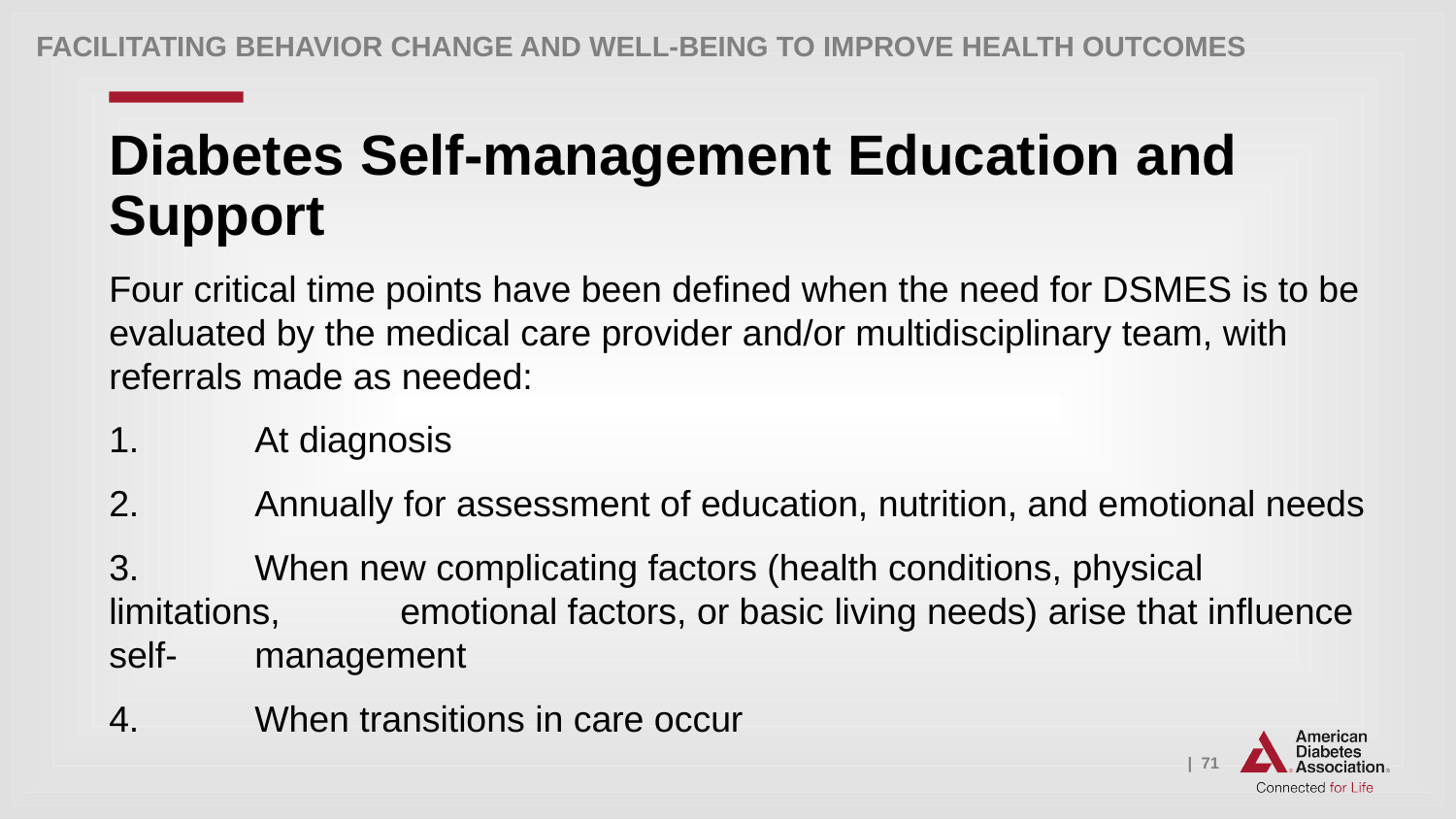

Facilitating Behavior Change and Well-being to Improve Health Outcomes
# Diabetes Self-management Education and Support
Four critical time points have been defined when the need for DSMES is to be evaluated by the medical care provider and/or multidisciplinary team, with referrals made as needed:
1. 	At diagnosis
2. 	Annually for assessment of education, nutrition, and emotional needs
3. 	When new complicating factors (health conditions, physical limitations, 	emotional factors, or basic living needs) arise that influence self-	management
4. 	When transitions in care occur